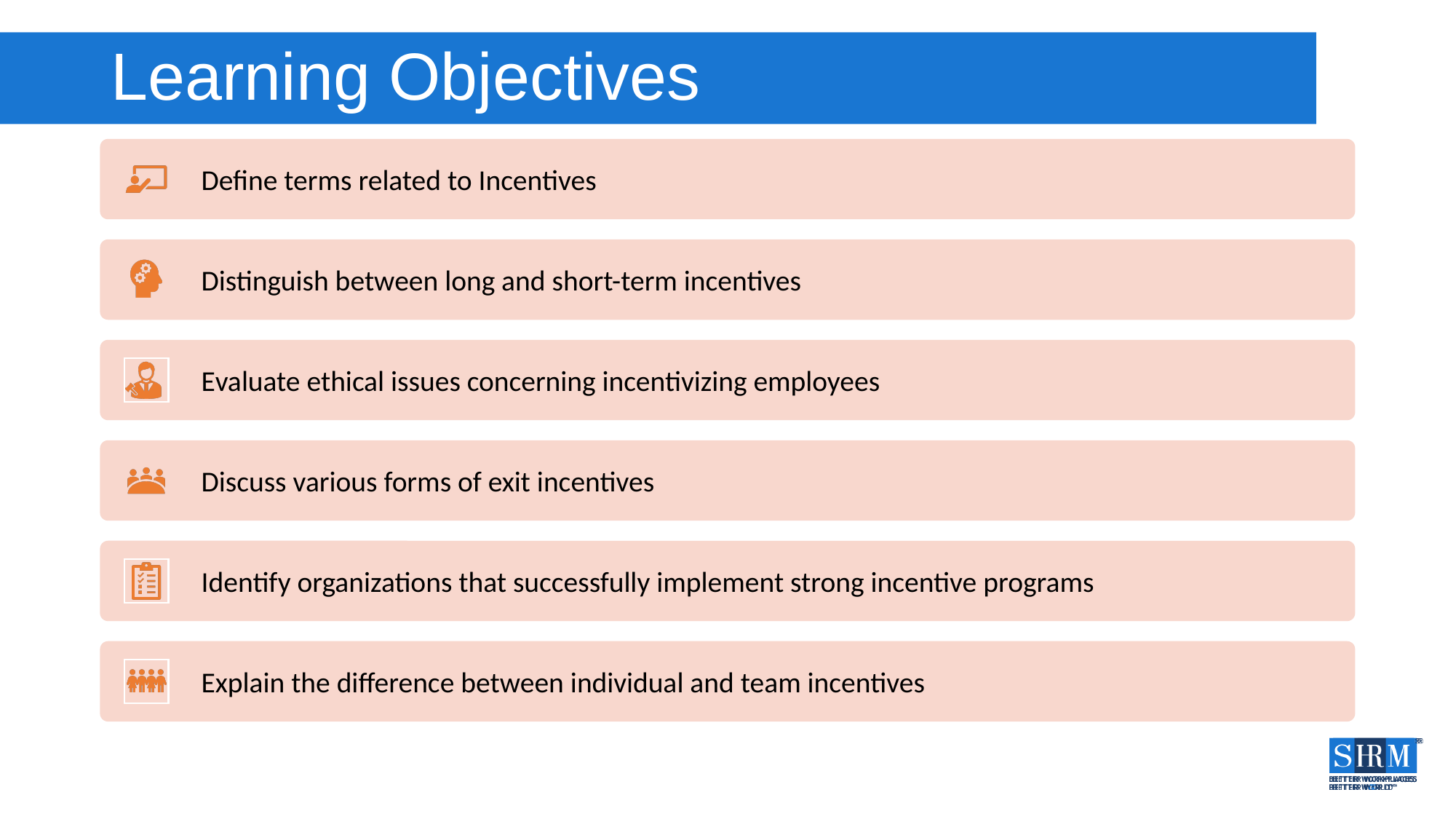

# Learning Objectives
Define terms related to Incentives
Distinguish between long and short-term incentives
Evaluate ethical issues concerning incentivizing employees
Discuss various forms of exit incentives
Identify organizations that successfully implement strong incentive programs
Explain the difference between individual and team incentives